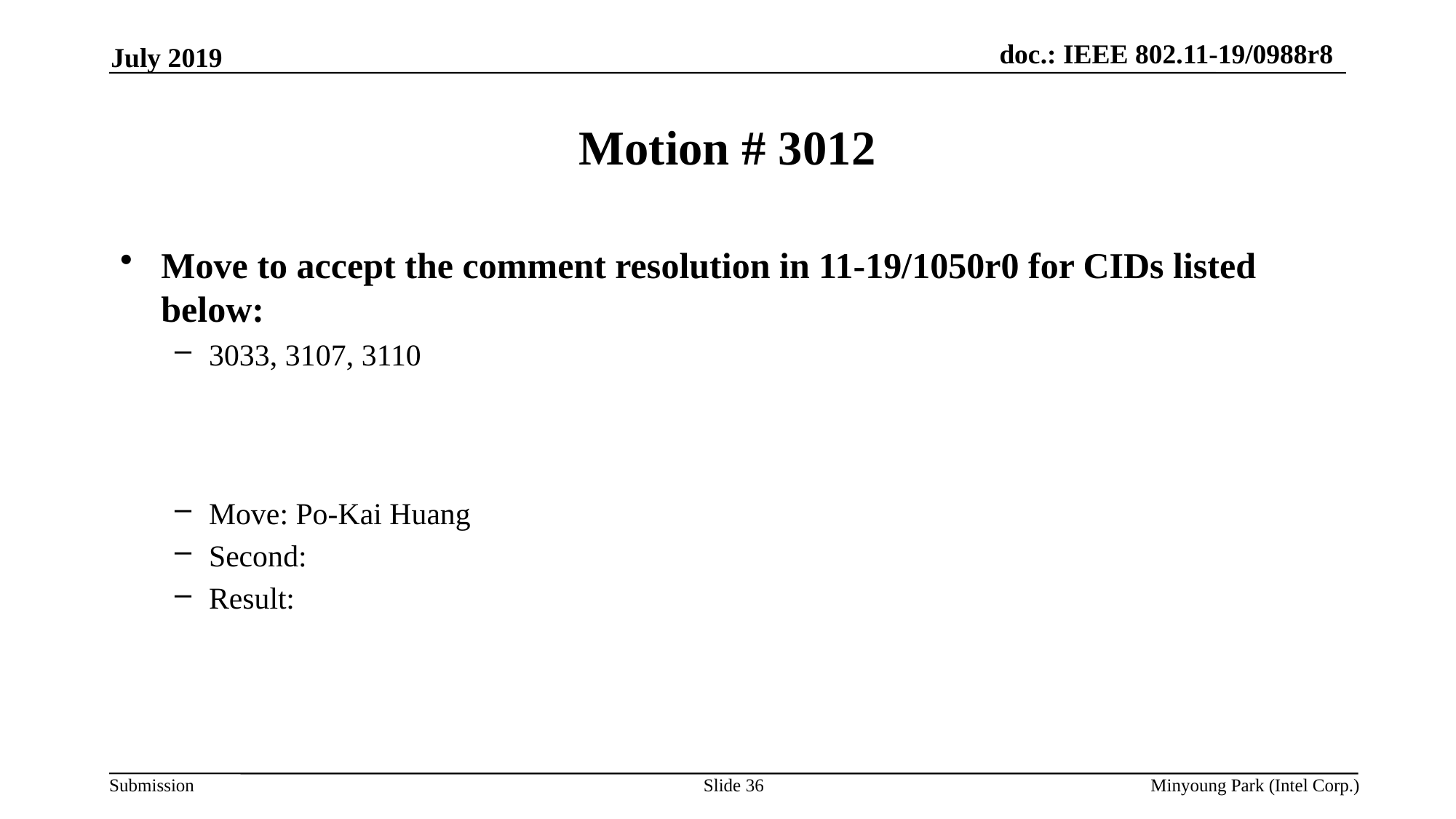

July 2019
# Motion # 3012
Move to accept the comment resolution in 11-19/1050r0 for CIDs listed below:
3033, 3107, 3110

Move: Po-Kai Huang
Second:
Result:

Slide 36
Minyoung Park (Intel Corp.)